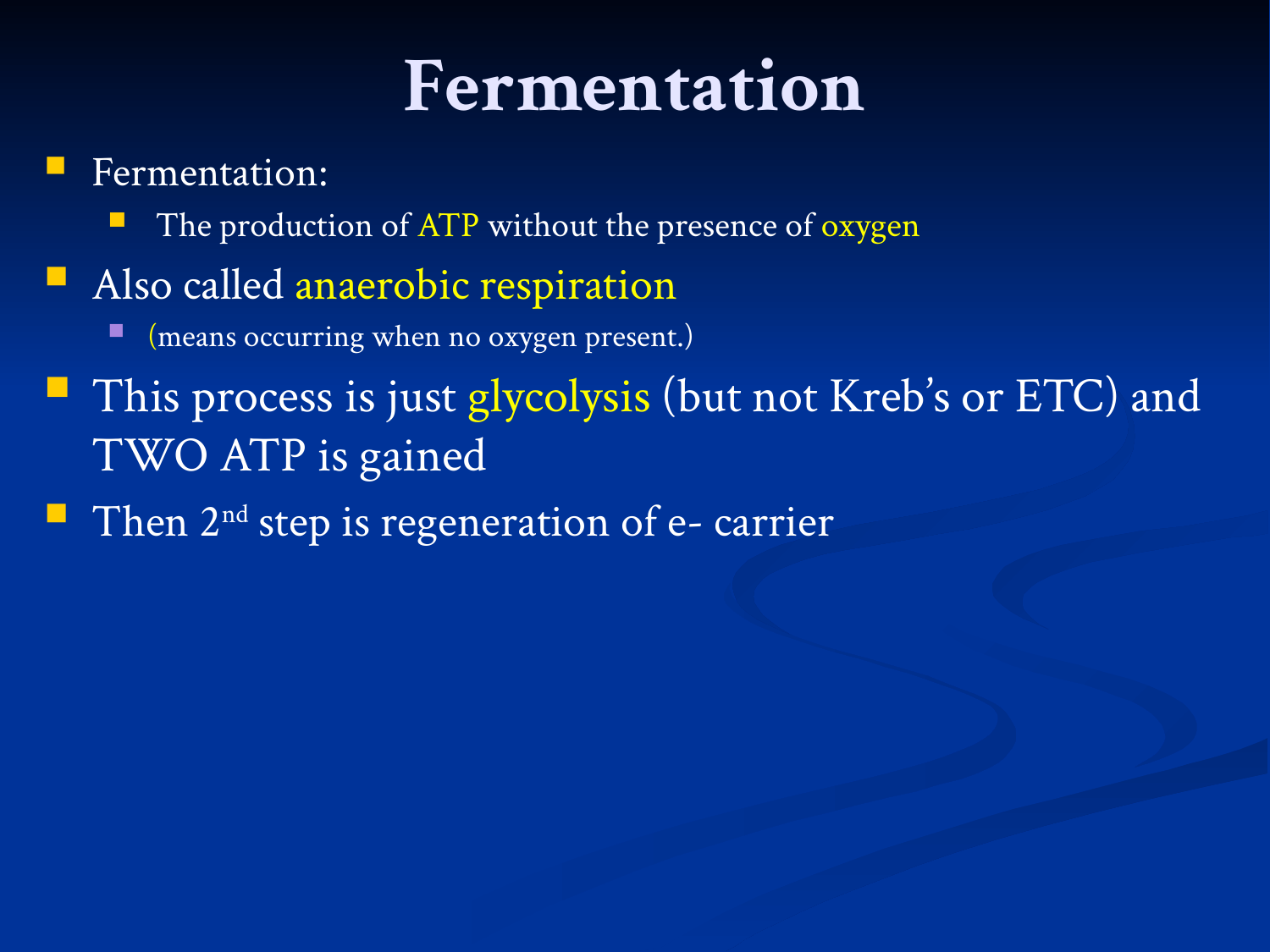

# Fermentation
Fermentation:
The production of ATP without the presence of oxygen
Also called anaerobic respiration
(means occurring when no oxygen present.)
This process is just glycolysis (but not Kreb’s or ETC) and TWO ATP is gained
Then 2nd step is regeneration of e- carrier